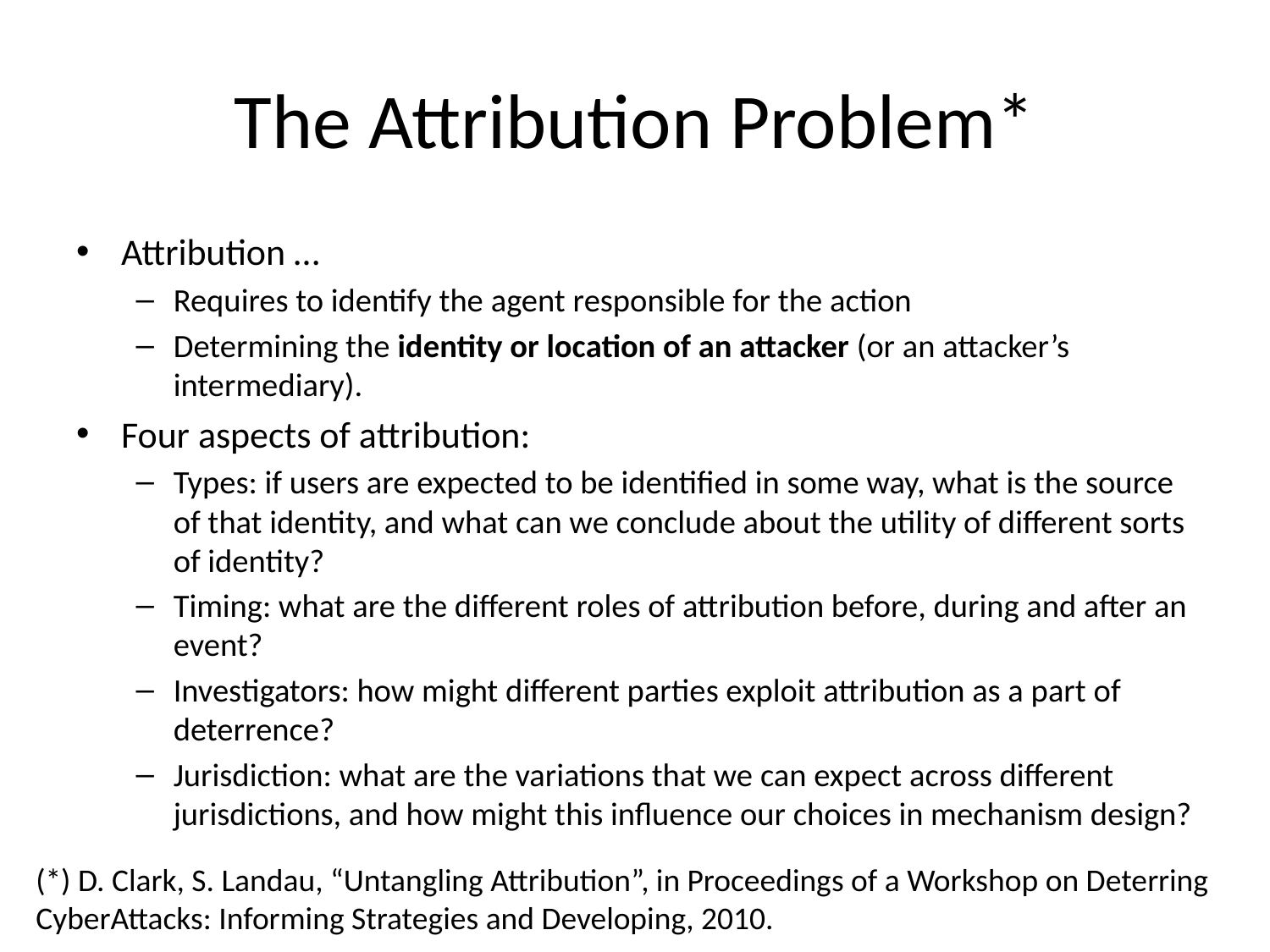

# The Attribution Problem*
Attribution …
Requires to identify the agent responsible for the action
Determining the identity or location of an attacker (or an attacker’s intermediary).
Four aspects of attribution:
Types: if users are expected to be identified in some way, what is the source of that identity, and what can we conclude about the utility of different sorts of identity?
Timing: what are the different roles of attribution before, during and after an event?
Investigators: how might different parties exploit attribution as a part of deterrence?
Jurisdiction: what are the variations that we can expect across different jurisdictions, and how might this influence our choices in mechanism design?

(*) D. Clark, S. Landau, “Untangling Attribution”, in Proceedings of a Workshop on Deterring CyberAttacks: Informing Strategies and Developing, 2010.